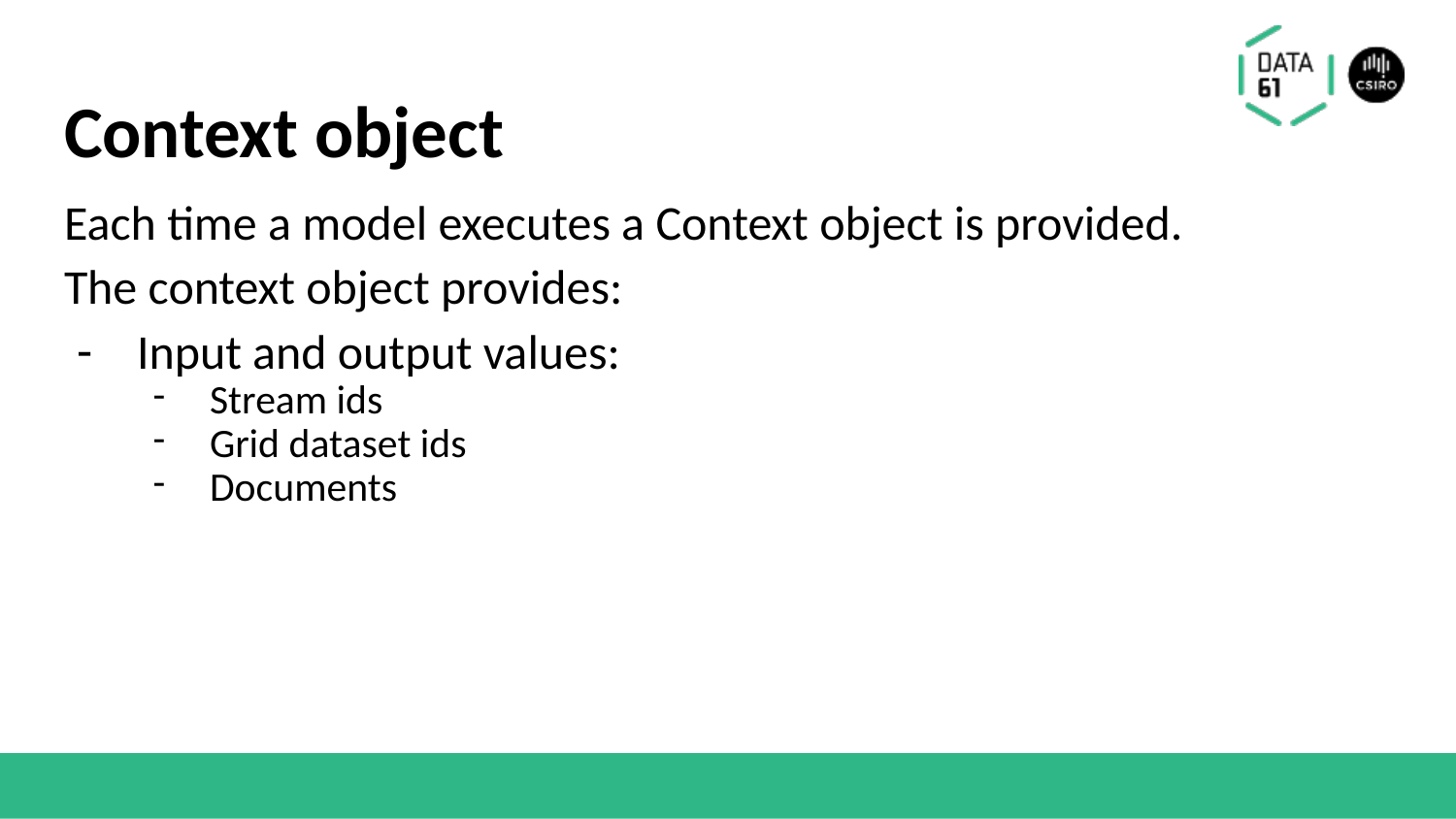

# Context object
Each time a model executes a Context object is provided.
The context object provides:
Input and output values:
Stream ids
Grid dataset ids
Documents